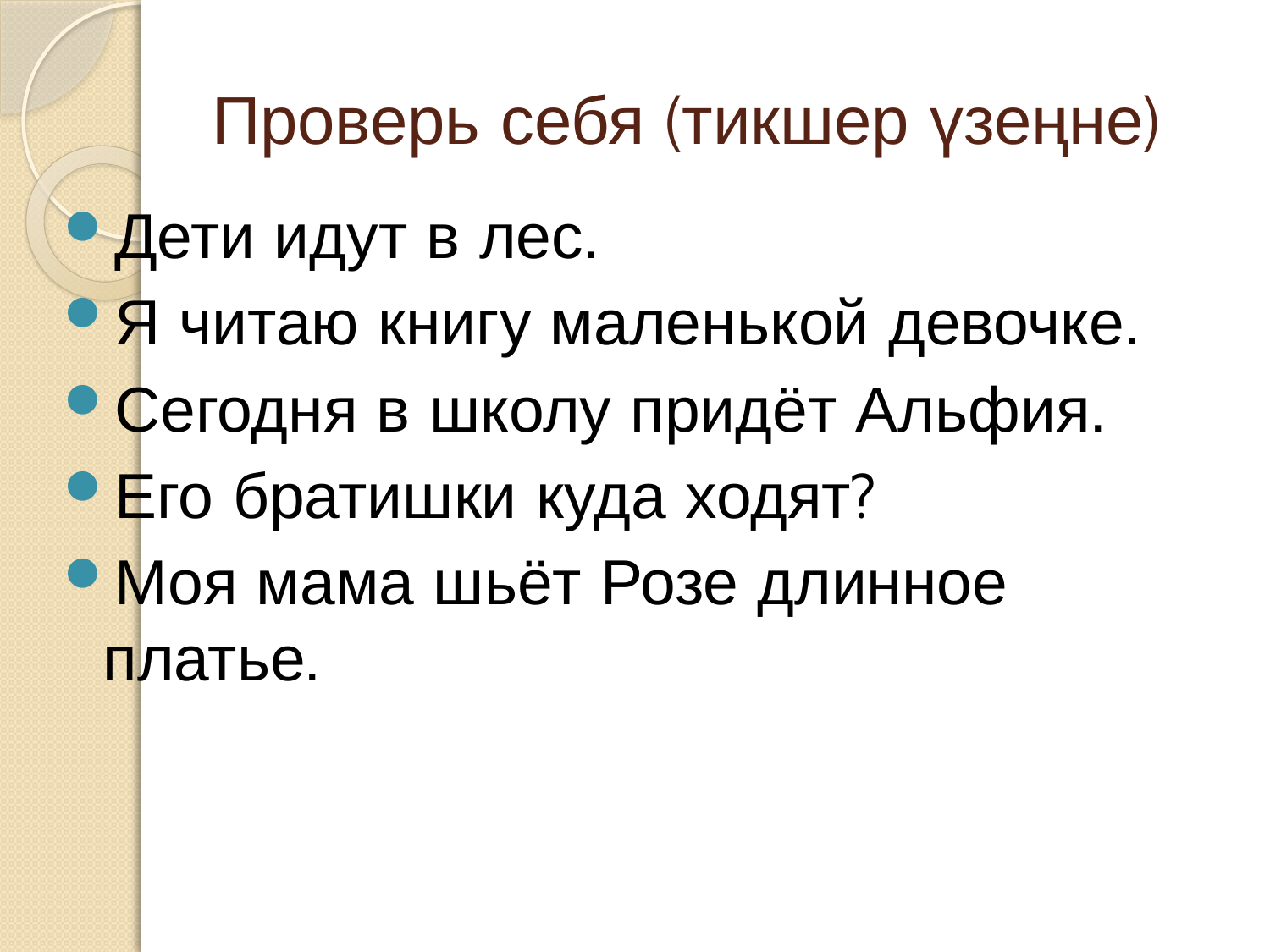

# Проверь себя (тикшер үзеңне)
Дети идут в лес.
Я читаю книгу маленькой девочке.
Сегодня в школу придёт Альфия.
Его братишки куда ходят?
Моя мама шьёт Розе длинное платье.